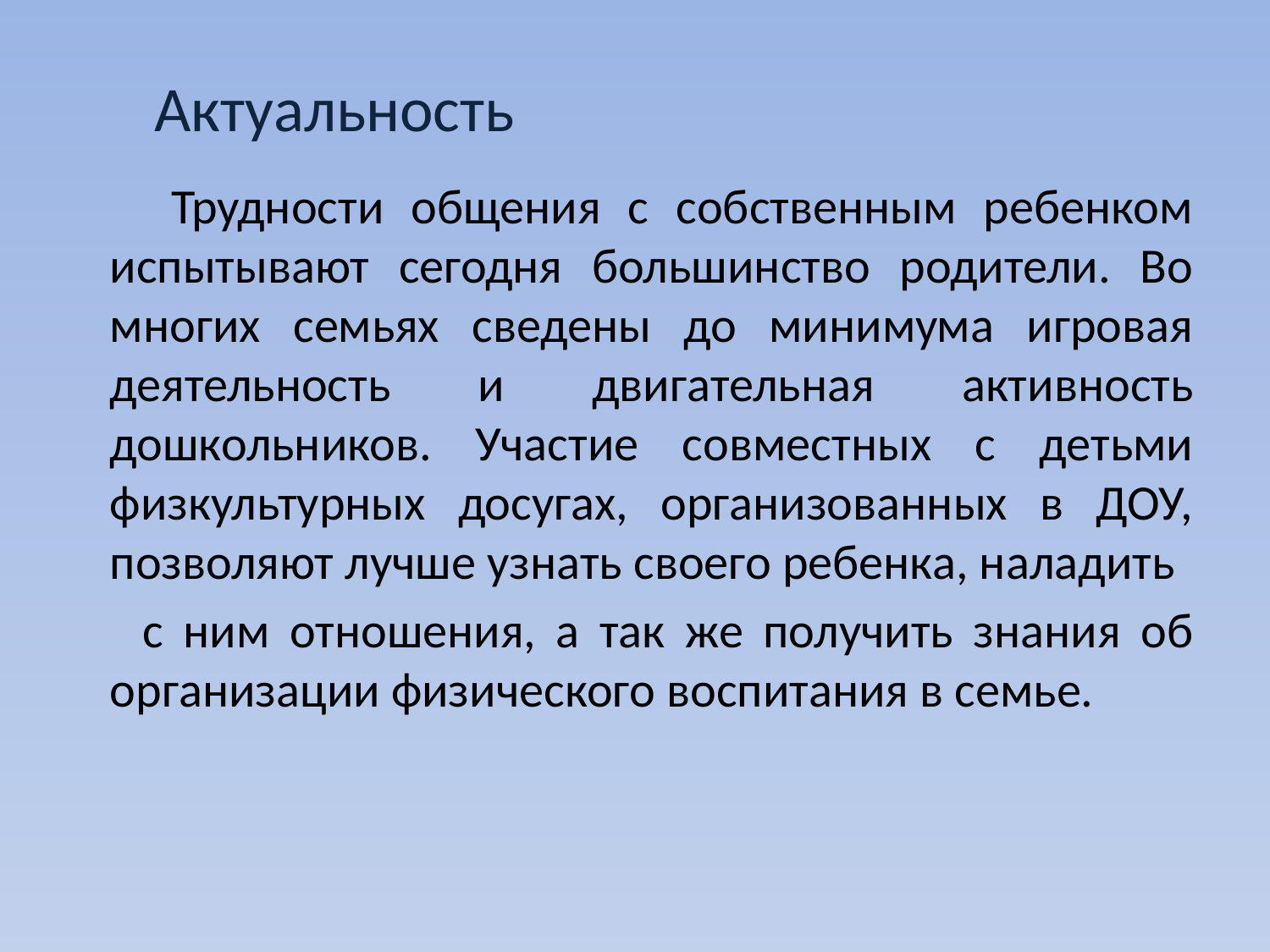

# Актуальность
    Трудности общения с собственным ребенком испытывают сегодня большинство родители. Во многих семьях сведены до минимума игровая деятельность и двигательная активность дошкольников. Участие совместных с детьми физкультурных досугах, организованных в ДОУ, позволяют лучше узнать своего ребенка, наладить
    с ним отношения, а так же получить знания об организации физического воспитания в семье.